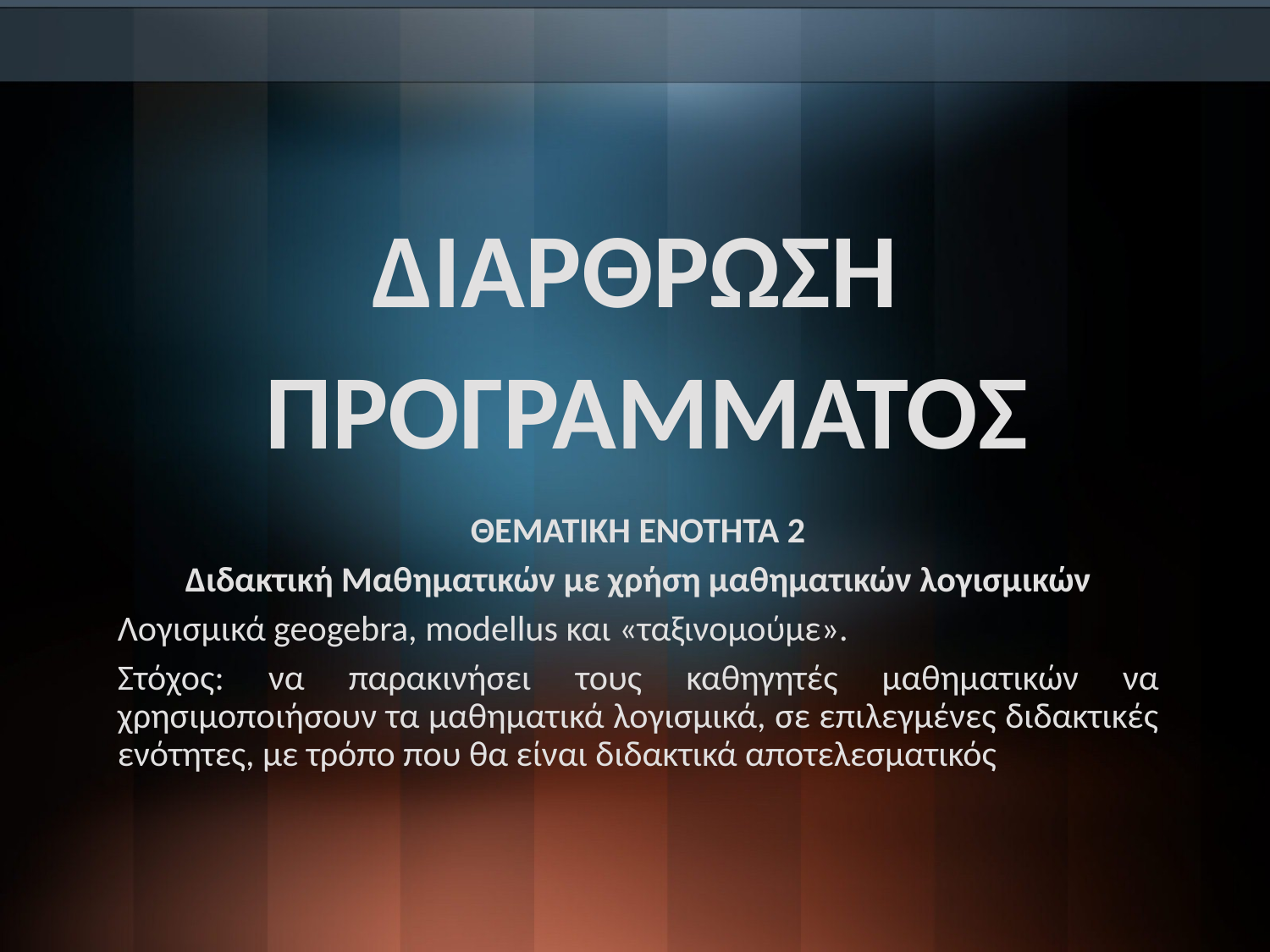

# ΔΙΑΡΘΡΩΣΗ ΠΡΟΓΡΑΜΜΑΤΟΣ
ΘΕΜΑΤΙΚΗ ΕΝΟΤΗΤΑ 2
Διδακτική Μαθηματικών με χρήση μαθηματικών λογισμικών
Λογισμικά geogebra, modellus και «ταξινομούμε».
Στόχος: να παρακινήσει τους καθηγητές μαθηματικών να χρησιμοποιήσουν τα μαθηματικά λογισμικά, σε επιλεγμένες διδακτικές ενότητες, με τρόπο που θα είναι διδακτικά αποτελεσματικός